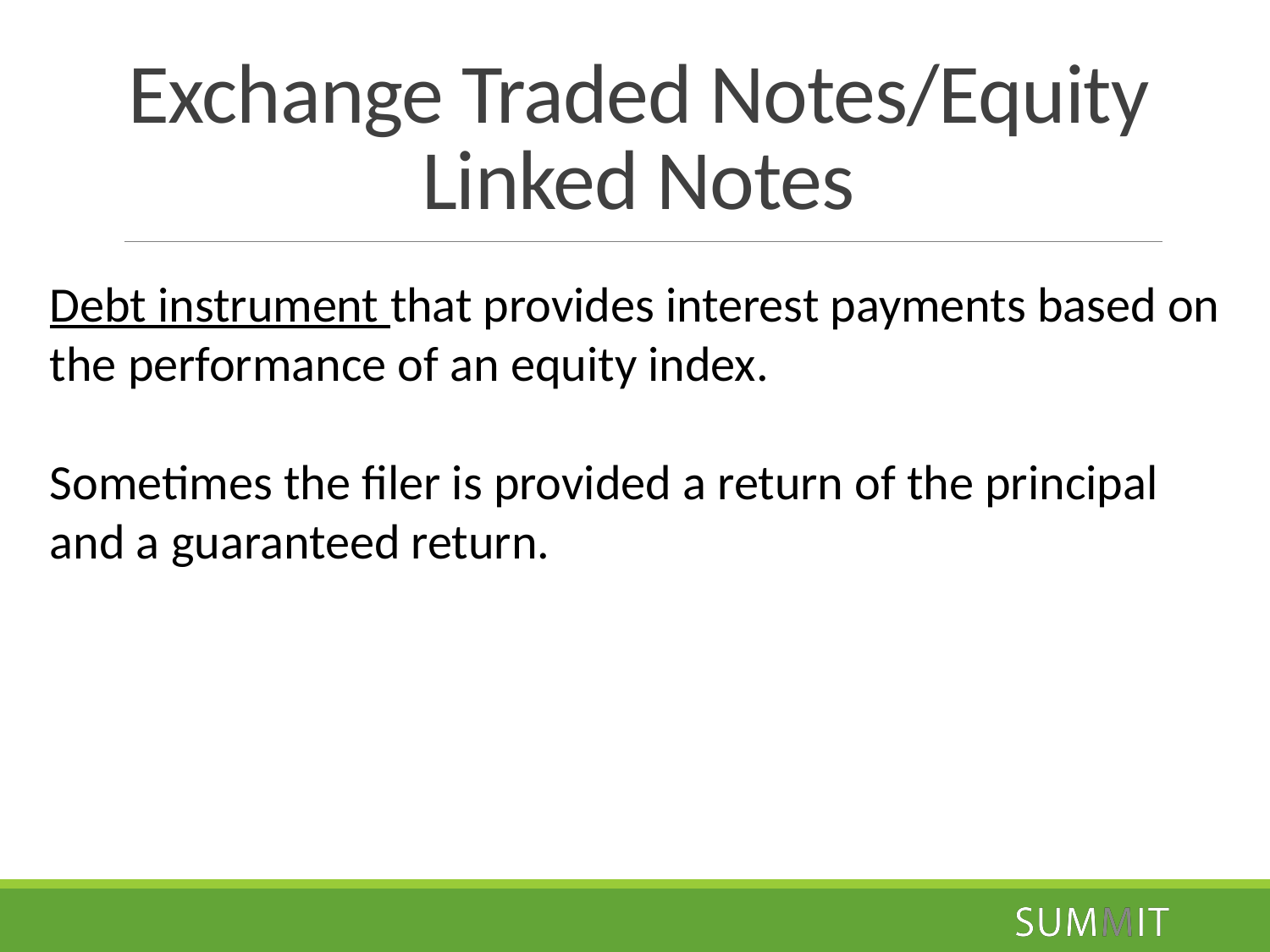

# Exchange Traded Notes/Equity Linked Notes
Debt instrument that provides interest payments based on the performance of an equity index.

Sometimes the filer is provided a return of the principal and a guaranteed return.